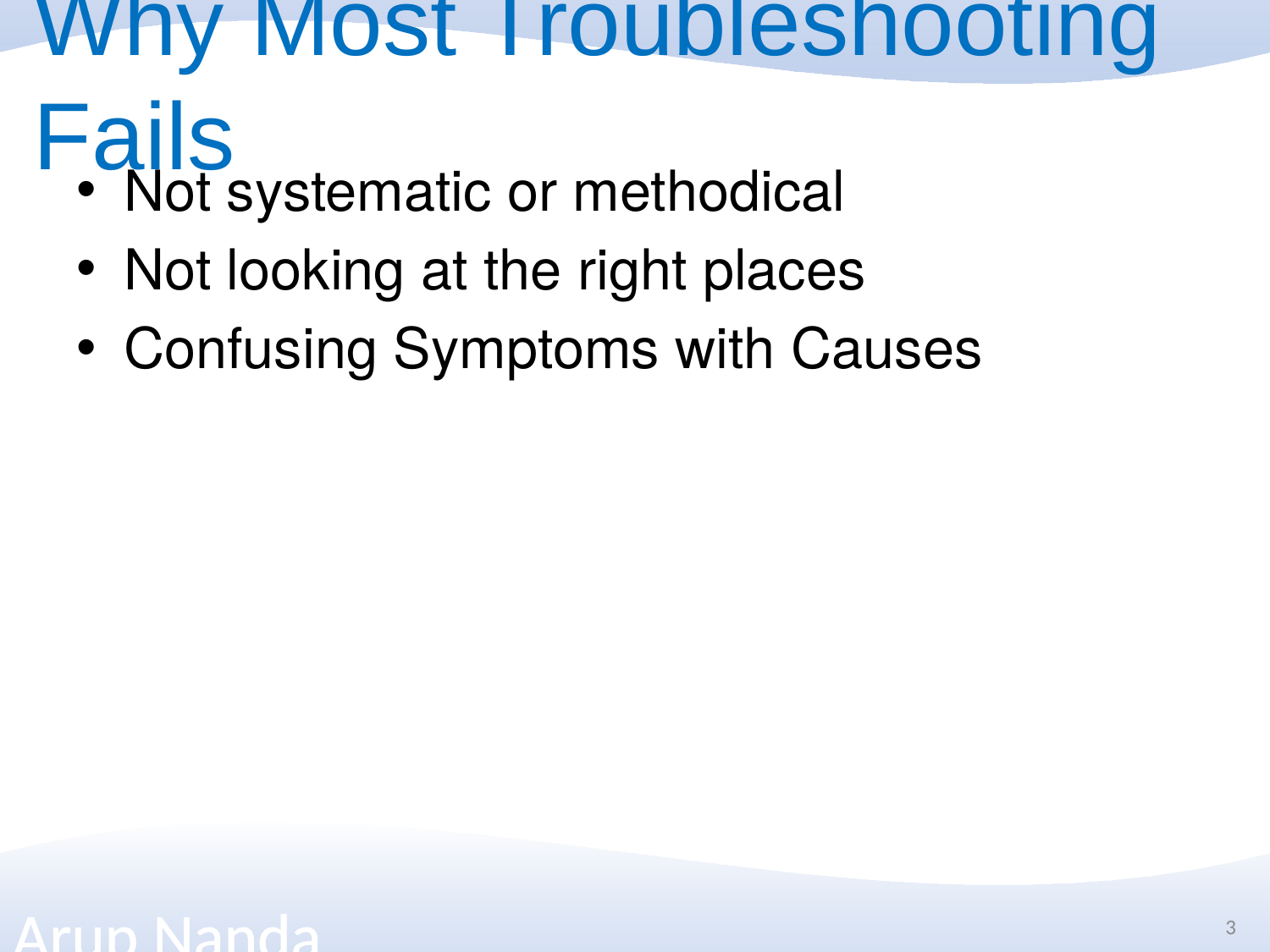

# Why Most Troubleshooting Fails
Not systematic or methodical
Not looking at the right places
Confusing Symptoms with Causes

3